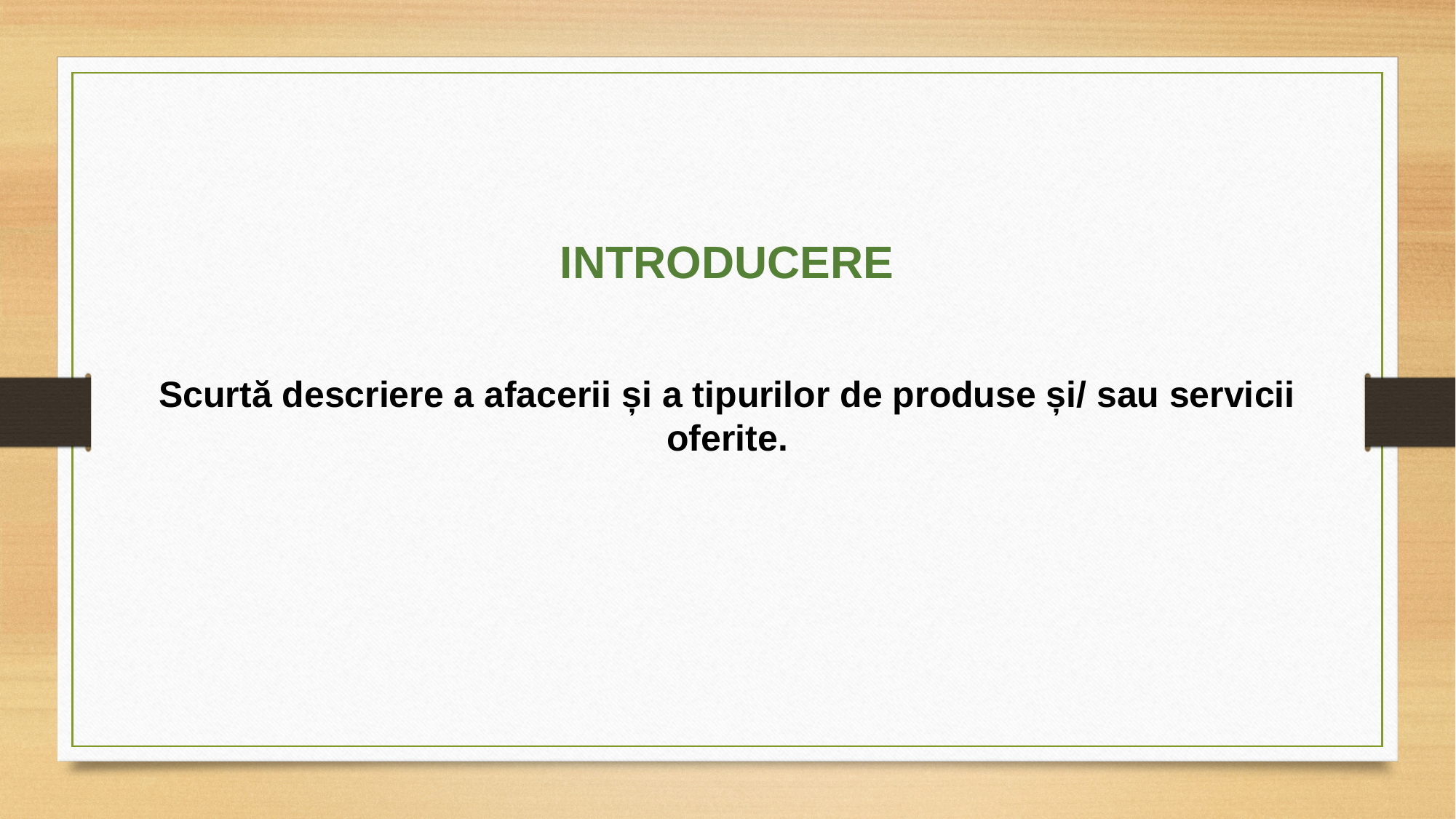

INTRODUCERE
Scurtă descriere a afacerii și a tipurilor de produse și/ sau servicii oferite.